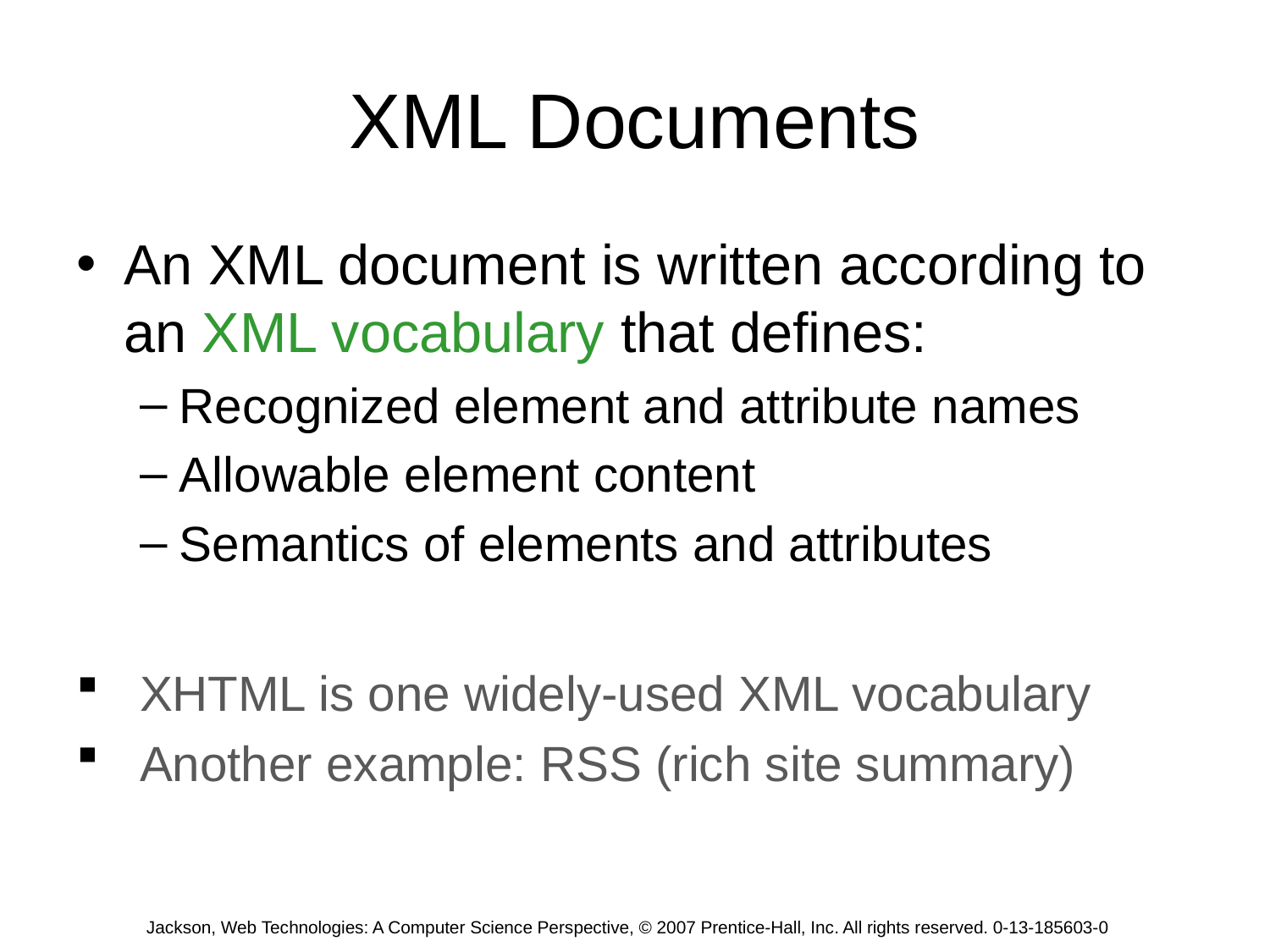

# XML Documents
An XML document is written according to an XML vocabulary that defines:
Recognized element and attribute names
Allowable element content
Semantics of elements and attributes

XHTML is one widely-used XML vocabulary
Another example: RSS (rich site summary)
Jackson, Web Technologies: A Computer Science Perspective, © 2007 Prentice-Hall, Inc. All rights reserved. 0-13-185603-0